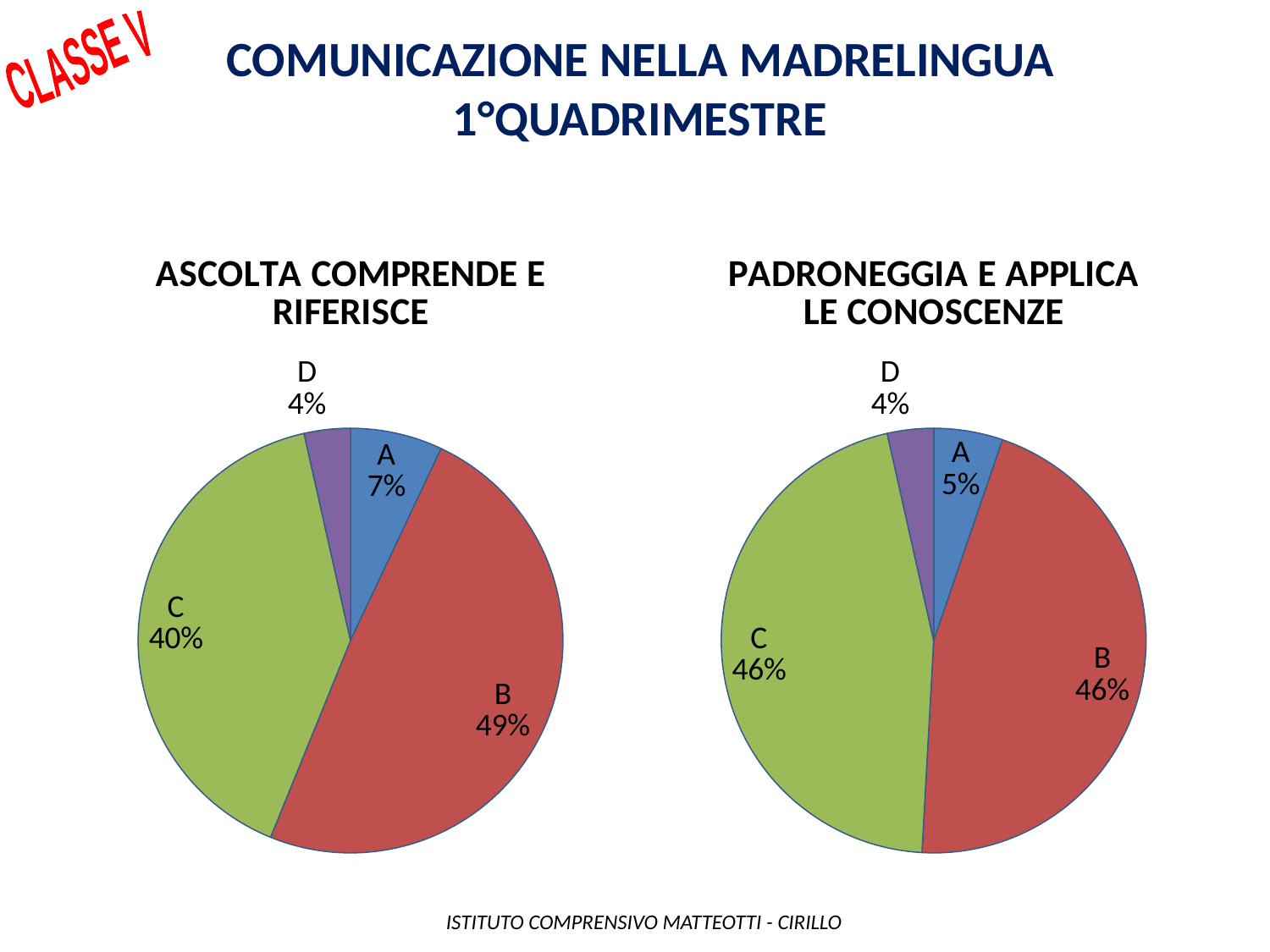

Comunicazione nella madrelingua
1°QUADRIMESTRE
CLASSE V

### Chart: ASCOLTA COMPRENDE E RIFERISCE

| Category |  |
|---|---|
| A | 4.0 |
| B | 28.0 |
| C | 23.0 |
| D | 2.0 |

### Chart: PADRONEGGIA E APPLICA LE CONOSCENZE

| Category |  |
|---|---|
| A | 3.0 |
| B | 26.0 |
| C | 26.0 |
| D | 2.0 |
 ISTITUTO COMPRENSIVO MATTEOTTI - CIRILLO